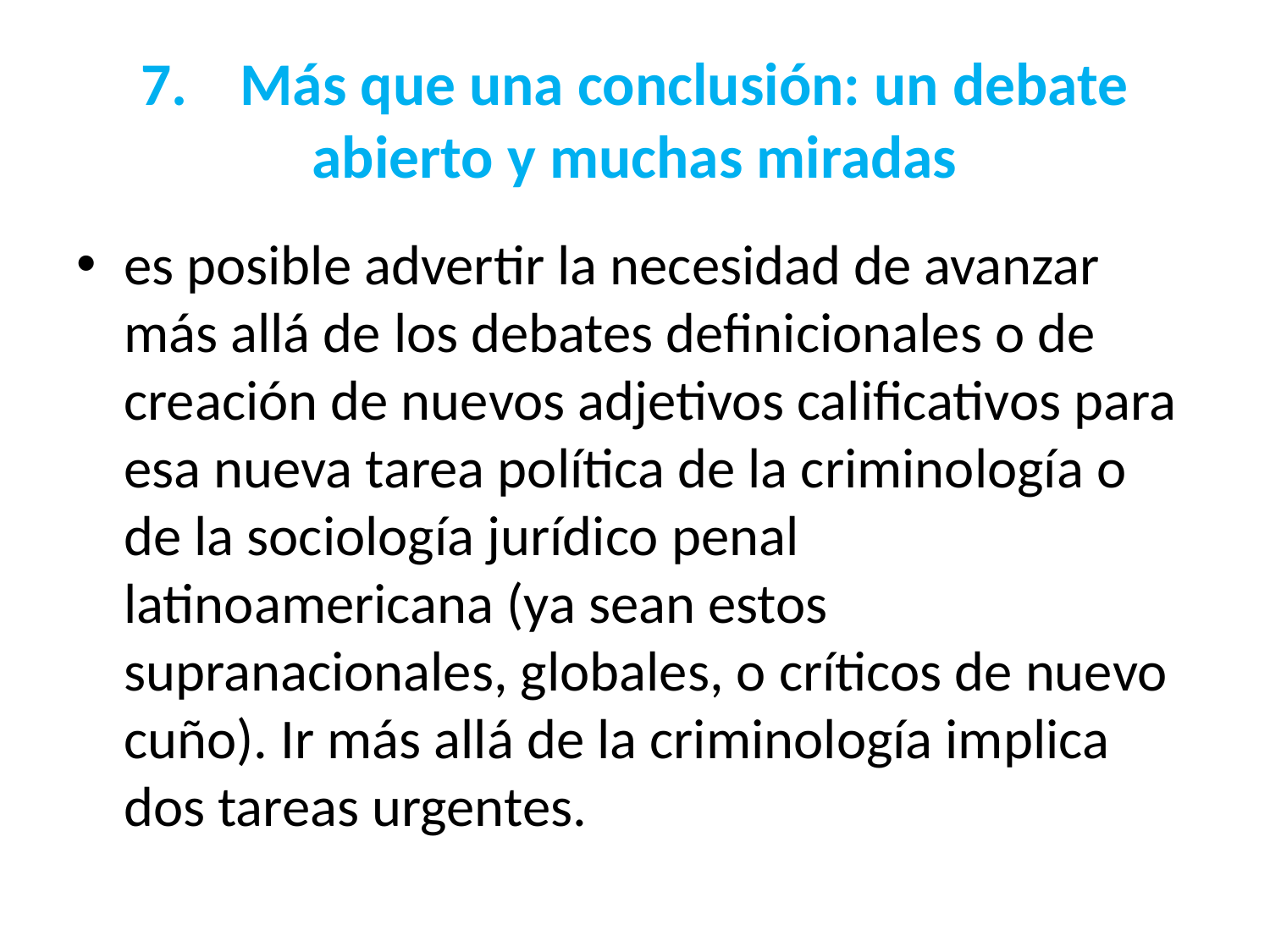

# 7.	Más que una conclusión: un debate abierto y muchas miradas
es posible advertir la necesidad de avanzar más allá de los debates definicionales o de creación de nuevos adjetivos calificativos para esa nueva tarea política de la criminología o de la sociología jurídico penal  latinoamericana (ya sean estos supranacionales, globales, o críticos de nuevo cuño). Ir más allá de la criminología implica dos tareas urgentes.